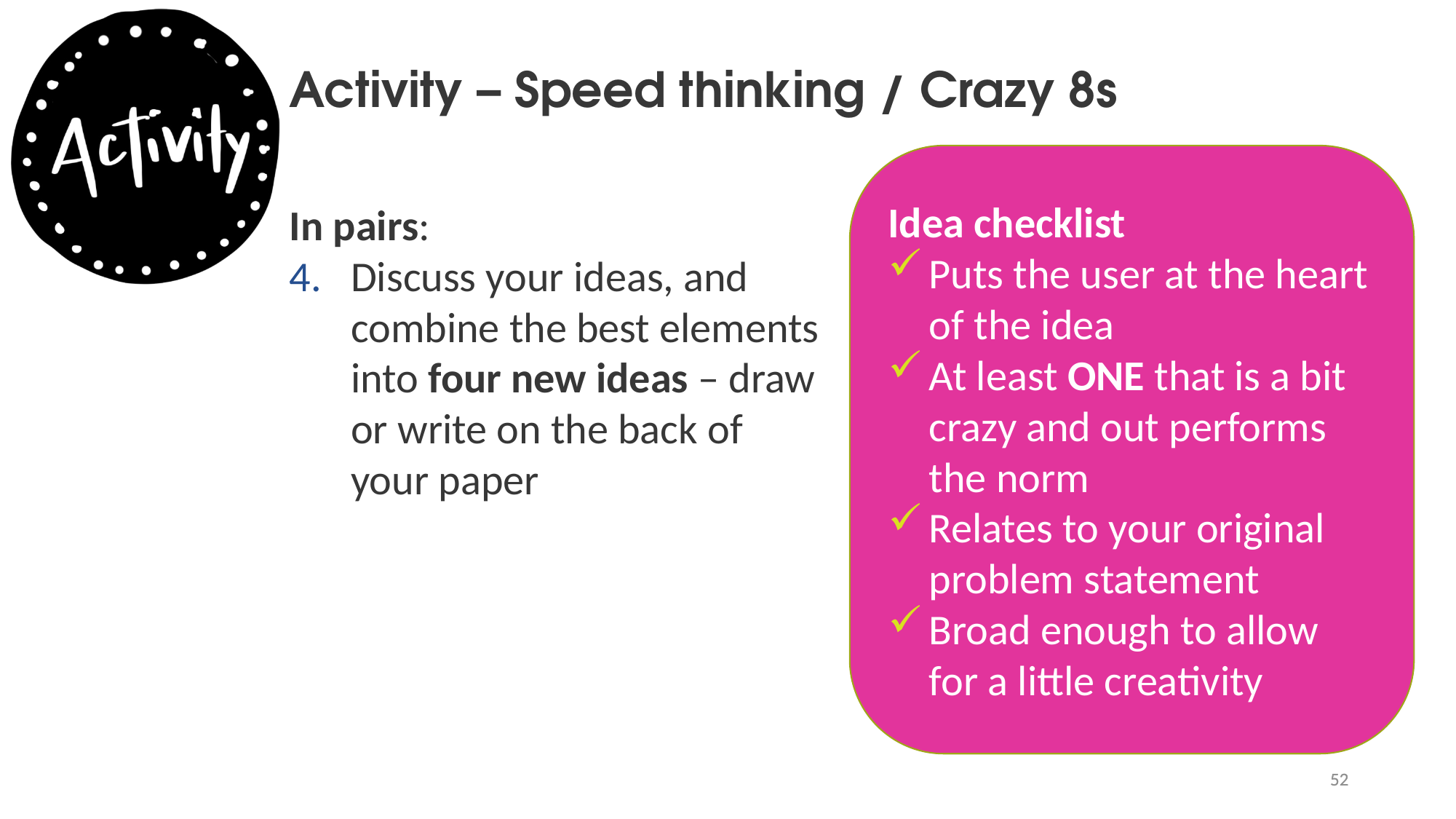

# Activity – Speed thinking / Crazy 8s
Idea checklist
Puts the user at the heart of the idea
At least ONE that is a bit crazy and out performs the norm
Relates to your original problem statement
Broad enough to allow for a little creativity
In pairs:
Discuss your ideas, and combine the best elements into four new ideas – draw or write on the back of your paper

52
52